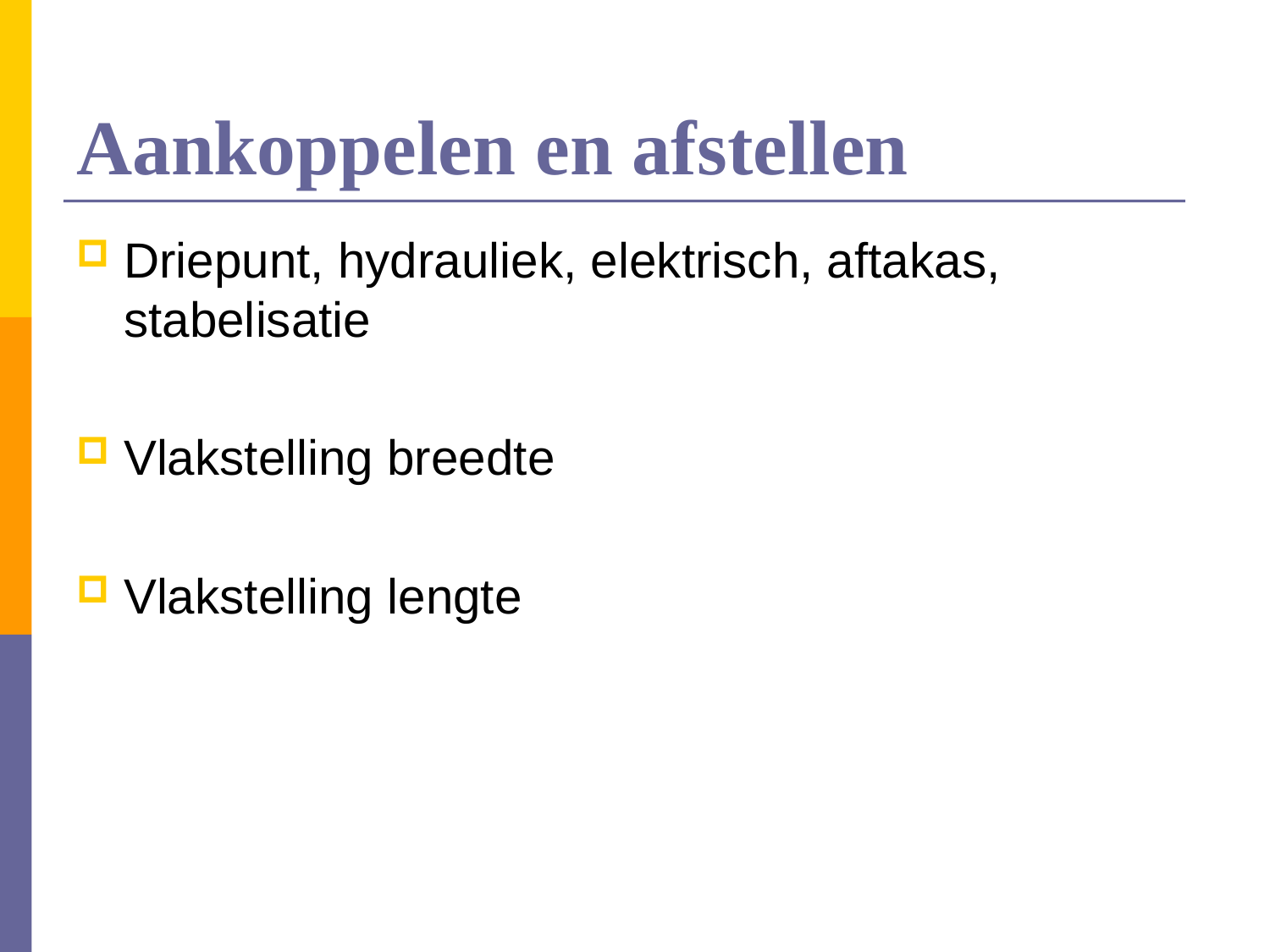

# Aankoppelen en afstellen
Driepunt, hydrauliek, elektrisch, aftakas, stabelisatie

Vlakstelling breedte

Vlakstelling lengte